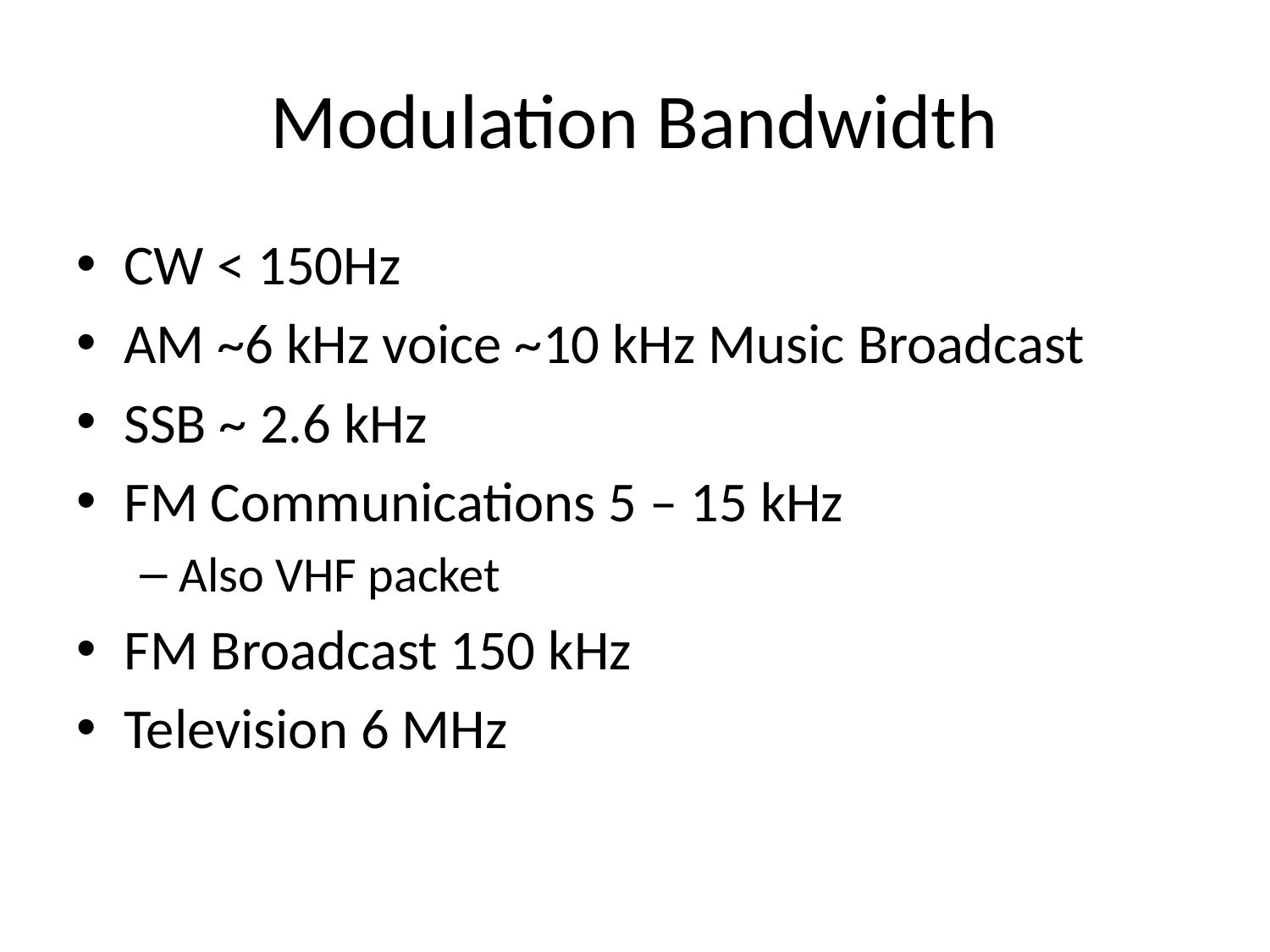

# Modulation Bandwidth
CW < 150Hz
AM ~6 kHz voice ~10 kHz Music Broadcast
SSB ~ 2.6 kHz
FM Communications 5 – 15 kHz
Also VHF packet
FM Broadcast 150 kHz
Television 6 MHz